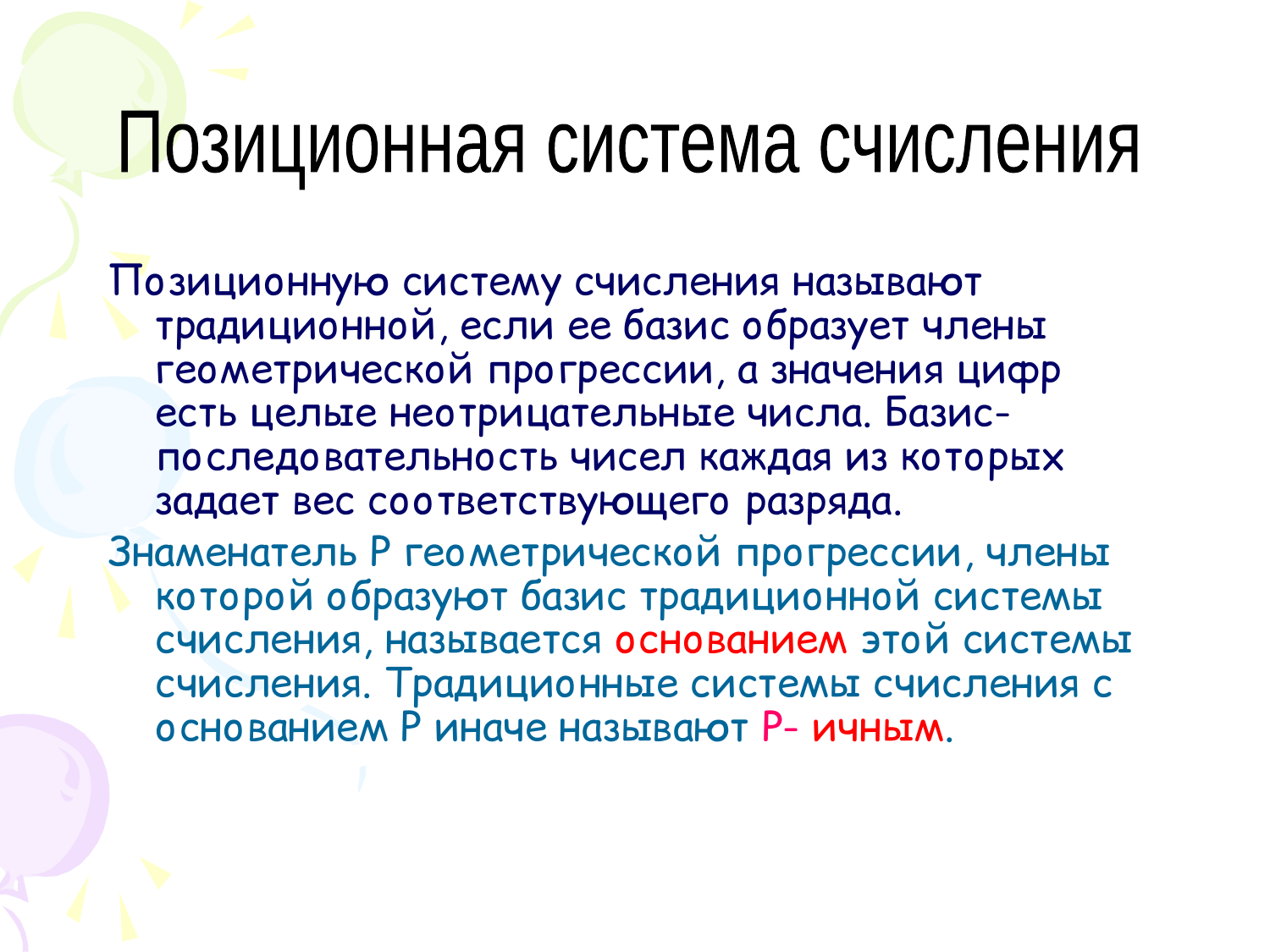

Позиционная система счисления
Позиционную систему счисления называют традиционной, если ее базис образует члены геометрической прогрессии, а значения цифр есть целые неотрицательные числа. Базис-последовательность чисел каждая из которых задает вес соответствующего разряда.
Знаменатель P геометрической прогрессии, члены которой образуют базис традиционной системы счисления, называется основанием этой системы счисления. Традиционные системы счисления с основанием P иначе называют P- ичным.